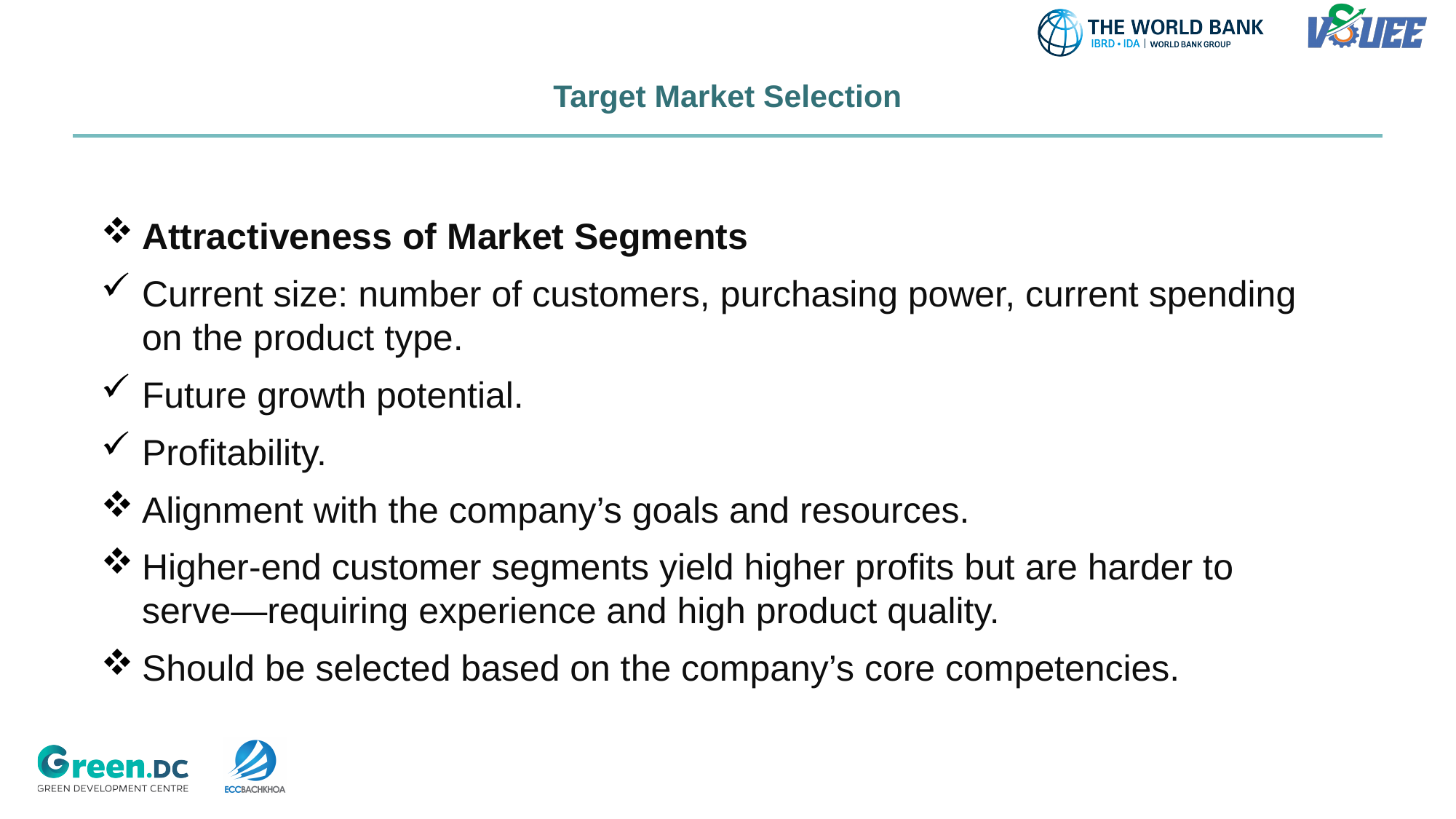

# Target Market Selection
Attractiveness of Market Segments
Current size: number of customers, purchasing power, current spending on the product type.
Future growth potential.
Profitability.
Alignment with the company’s goals and resources.
Higher-end customer segments yield higher profits but are harder to serve—requiring experience and high product quality.
Should be selected based on the company’s core competencies.